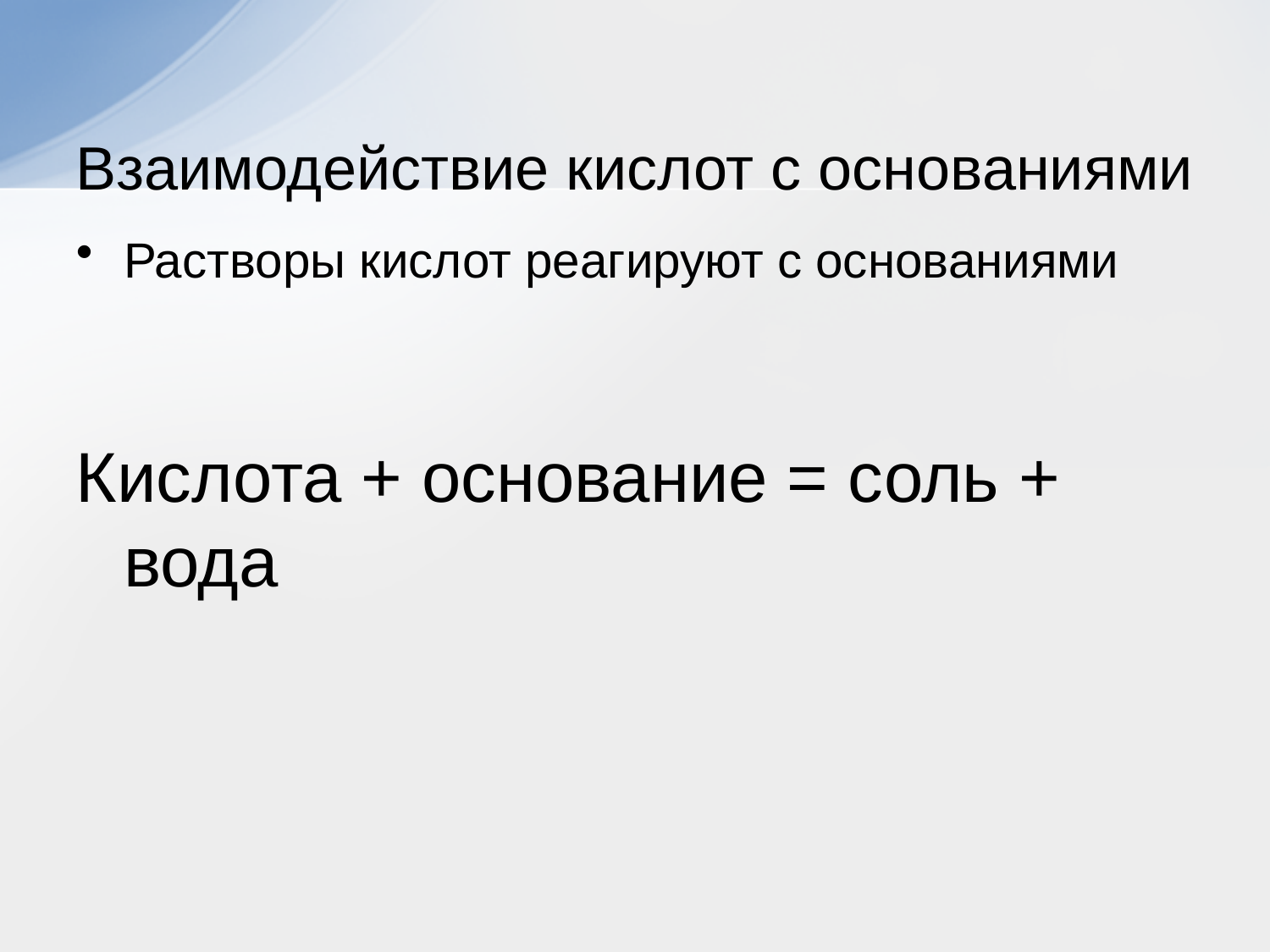

# Взаимодействие кислот с основаниями
Растворы кислот реагируют с основаниями

Кислота + основание = соль + вода